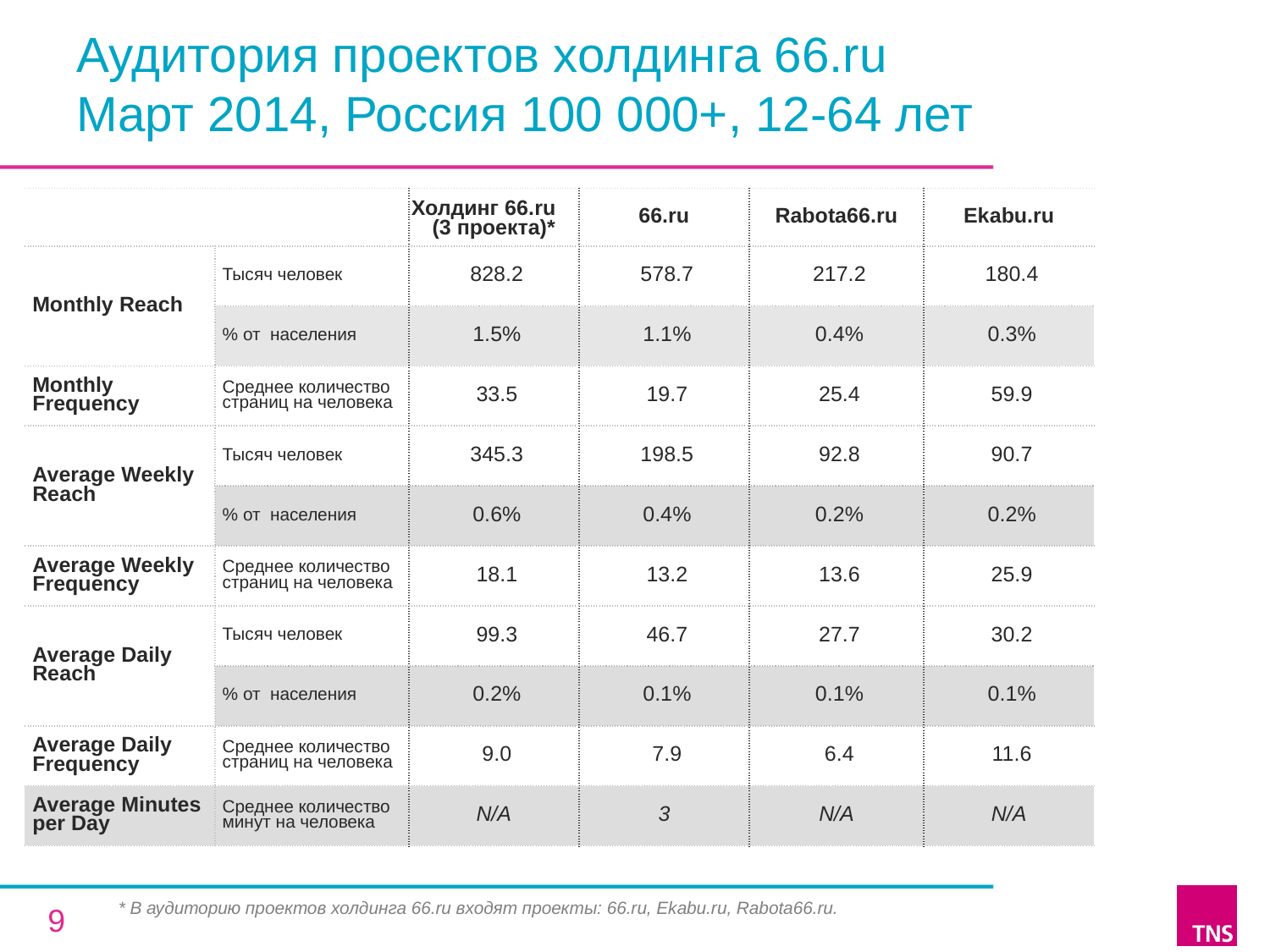

# Аудитория проектов холдинга 66.ru Март 2014, Россия 100 000+, 12-64 лет
|  |  | Холдинг 66.ru (3 проекта)\* | 66.ru | Rabota66.ru | Ekabu.ru |
| --- | --- | --- | --- | --- | --- |
| Monthly Reach | Тысяч человек | 828.2 | 578.7 | 217.2 | 180.4 |
|  | % от населения | 1.5% | 1.1% | 0.4% | 0.3% |
| Monthly Frequency | Среднее количество страниц на человека | 33.5 | 19.7 | 25.4 | 59.9 |
| Average Weekly Reach | Тысяч человек | 345.3 | 198.5 | 92.8 | 90.7 |
|  | % от населения | 0.6% | 0.4% | 0.2% | 0.2% |
| Average Weekly Frequency | Среднее количество страниц на человека | 18.1 | 13.2 | 13.6 | 25.9 |
| Average Daily Reach | Тысяч человек | 99.3 | 46.7 | 27.7 | 30.2 |
|  | % от населения | 0.2% | 0.1% | 0.1% | 0.1% |
| Average Daily Frequency | Среднее количество страниц на человека | 9.0 | 7.9 | 6.4 | 11.6 |
| Average Minutes per Day | Среднее количество минут на человека | N/A | 3 | N/A | N/A |
* В аудиторию проектов холдинга 66.ru входят проекты: 66.ru, Ekabu.ru, Rabota66.ru.
9